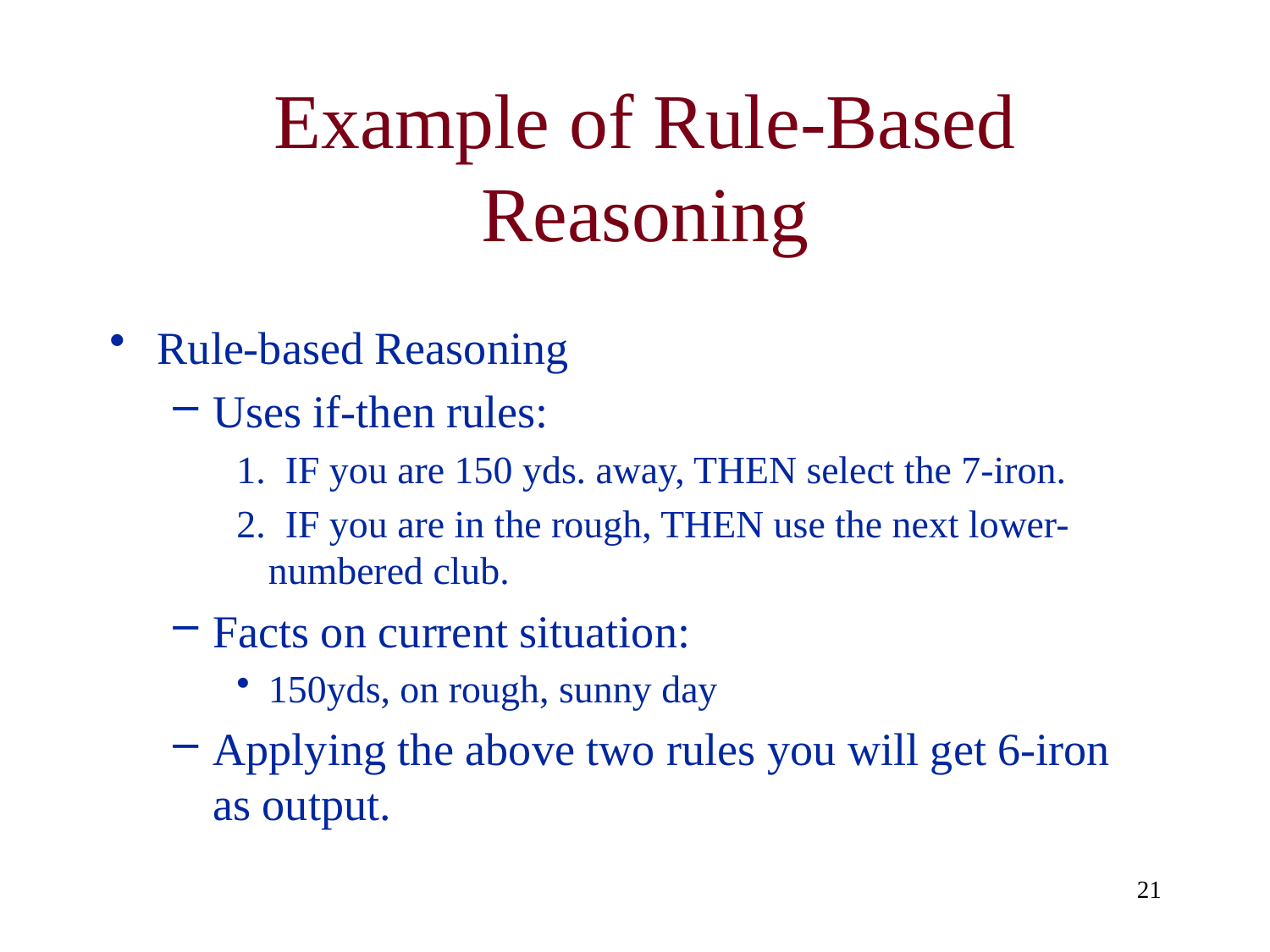

# Example of Rule-Based Reasoning
Rule-based Reasoning
Uses if-then rules:
1.  IF you are 150 yds. away, THEN select the 7-iron.
2.  IF you are in the rough, THEN use the next lower-numbered club.
Facts on current situation:
150yds, on rough, sunny day
Applying the above two rules you will get 6-iron as output.
21